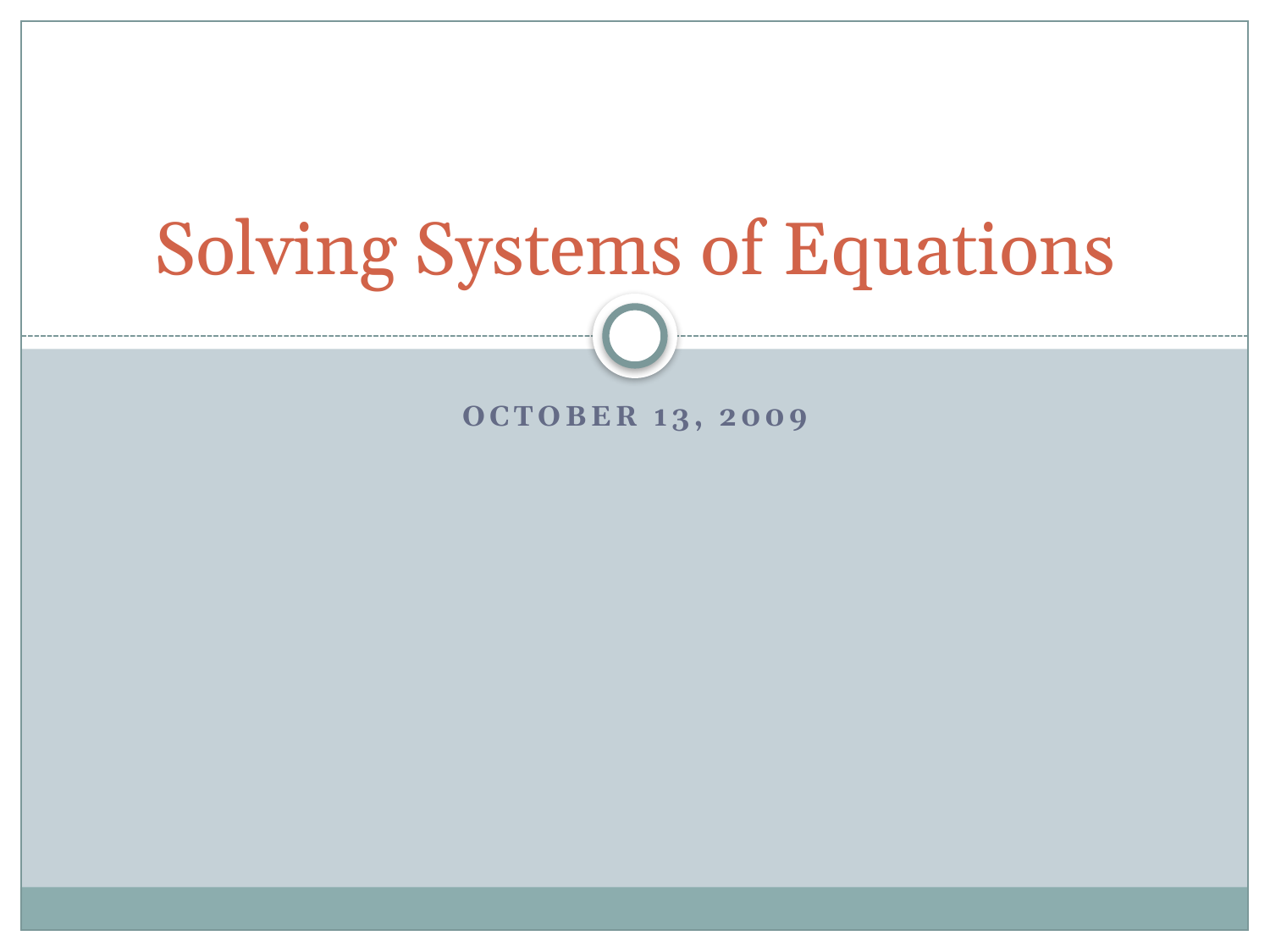

# Solving Systems of Equations
October 13, 2009